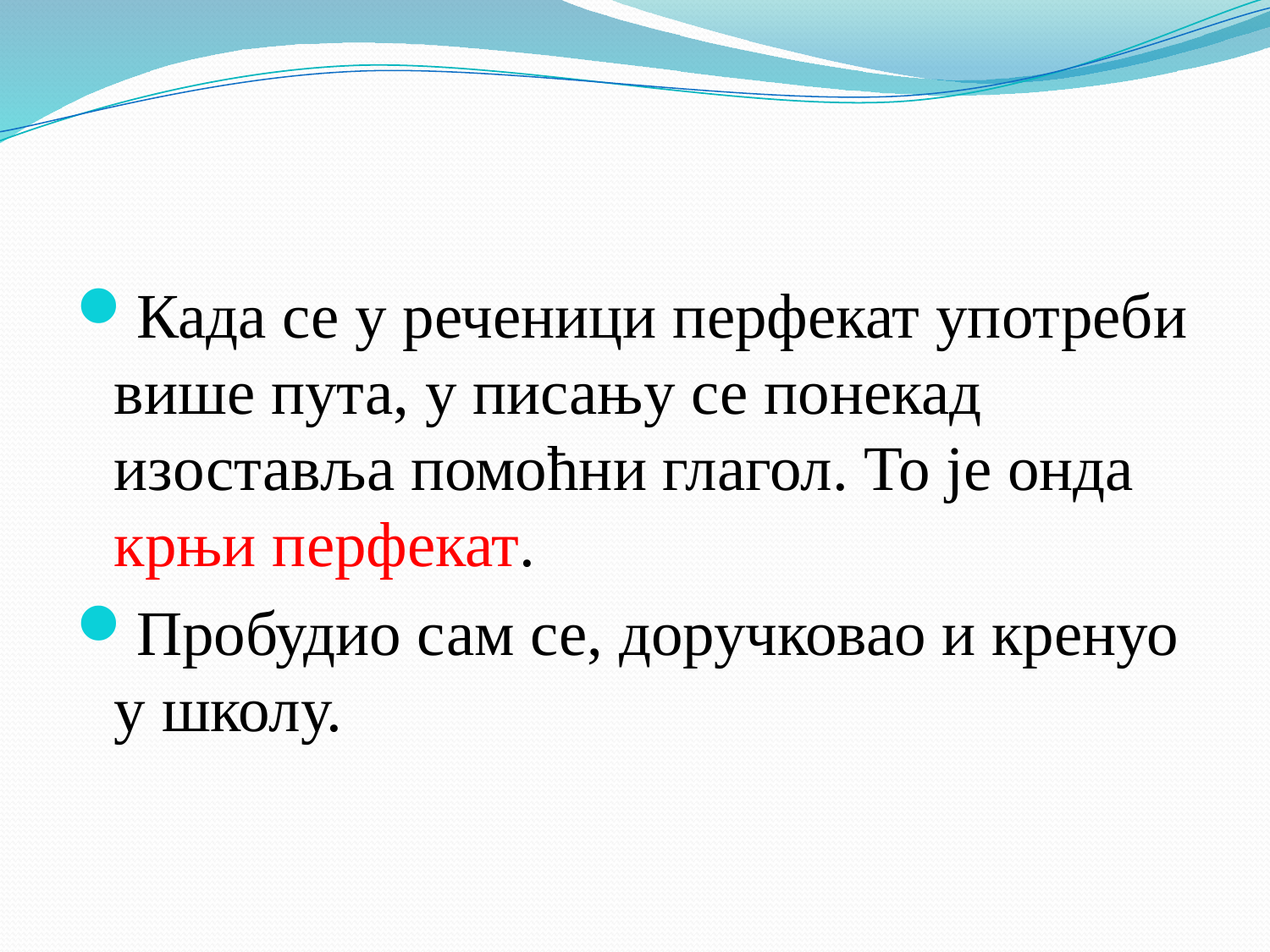

#
Када се у реченици перфекат употреби више пута, у писању се понекад изоставља помоћни глагол. То је онда крњи перфекат.
Пробудио сам се, доручковао и кренуо у школу.